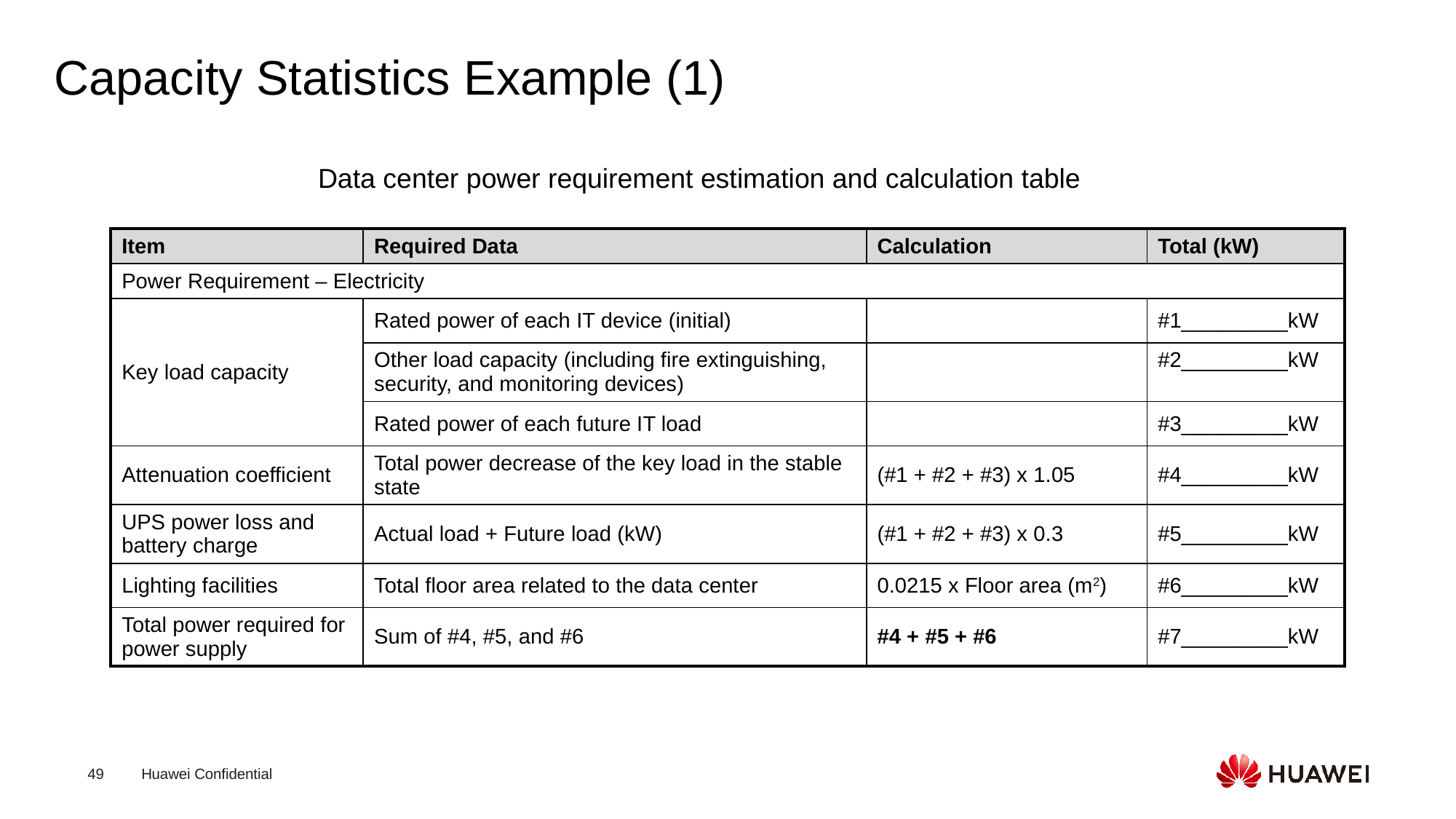

# Capacity Statistics Example (1)
Data center power requirement estimation and calculation table
| Item | Required Data | Calculation | Total (kW) |
| --- | --- | --- | --- |
| Power Requirement – Electricity |  |  |  |
| Key load capacity | Rated power of each IT device (initial) |  | #1\_\_\_\_\_\_\_\_\_kW |
|  | Other load capacity (including fire extinguishing, security, and monitoring devices) |  | #2\_\_\_\_\_\_\_\_\_kW |
|  | Rated power of each future IT load |  | #3\_\_\_\_\_\_\_\_\_kW |
| Attenuation coefficient | Total power decrease of the key load in the stable state | (#1 + #2 + #3) x 1.05 | #4\_\_\_\_\_\_\_\_\_kW |
| UPS power loss and battery charge | Actual load + Future load (kW) | (#1 + #2 + #3) x 0.3 | #5\_\_\_\_\_\_\_\_\_kW |
| Lighting facilities | Total floor area related to the data center | 0.0215 x Floor area (m2) | #6\_\_\_\_\_\_\_\_\_kW |
| Total power required for power supply | Sum of #4, #5, and #6 | #4 + #5 + #6 | #7\_\_\_\_\_\_\_\_\_kW |